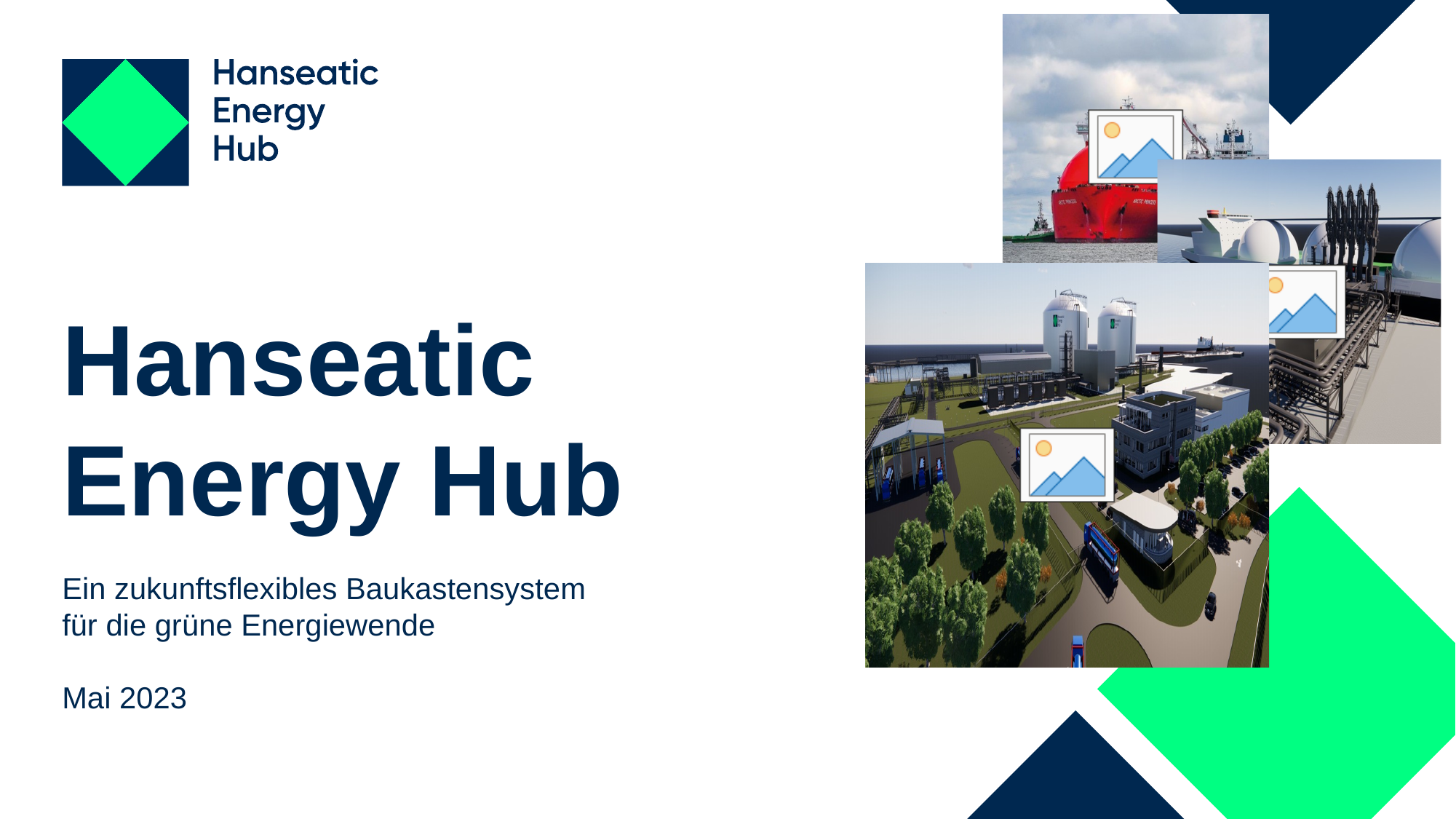

# Hanseatic Energy Hub
Ein zukunftsflexibles Baukastensystem
für die grüne Energiewende

Mai 2023